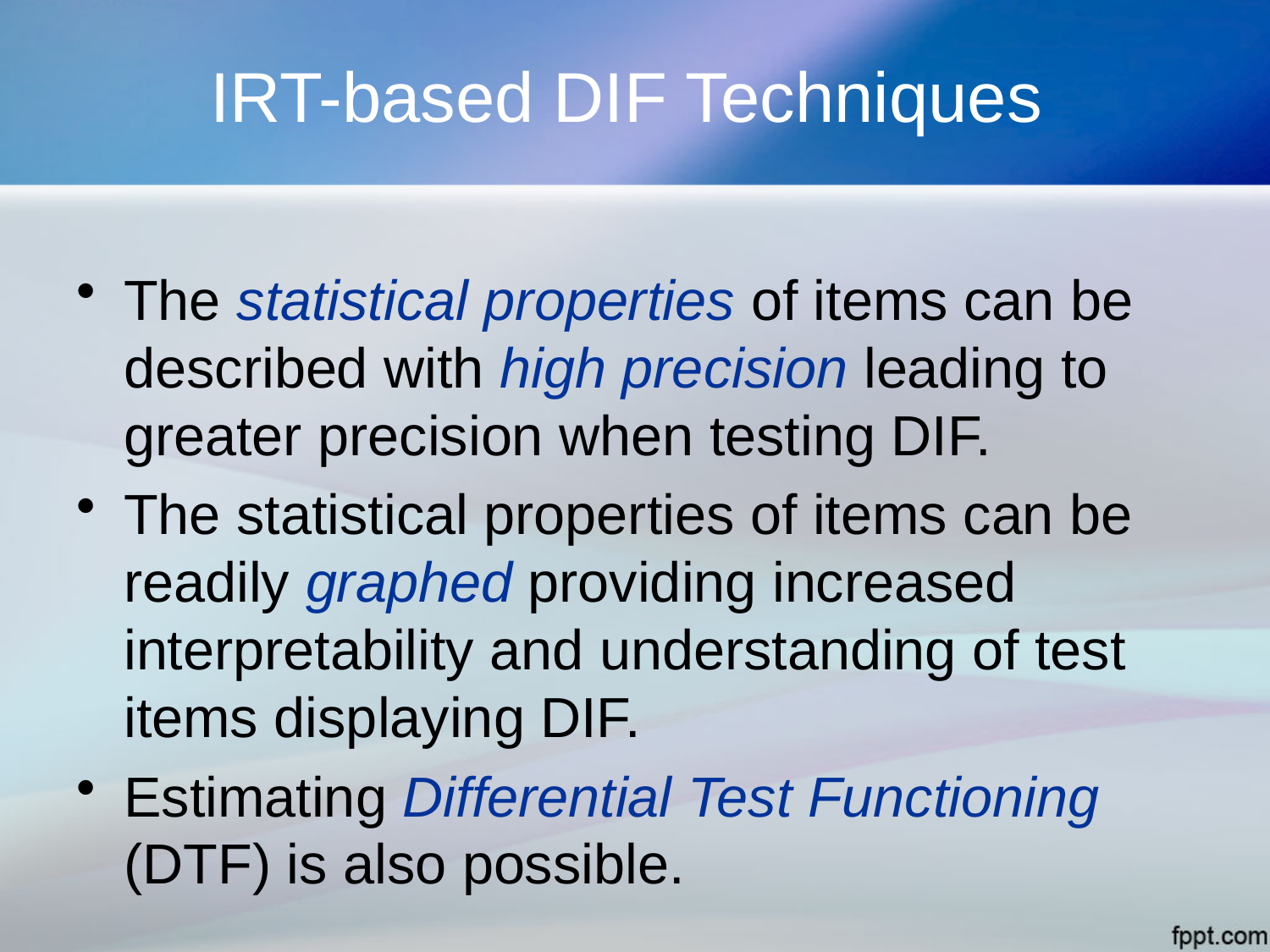

# IRT-based DIF Techniques
The statistical properties of items can be described with high precision leading to greater precision when testing DIF.
The statistical properties of items can be readily graphed providing increased interpretability and understanding of test items displaying DIF.
Estimating Differential Test Functioning (DTF) is also possible.